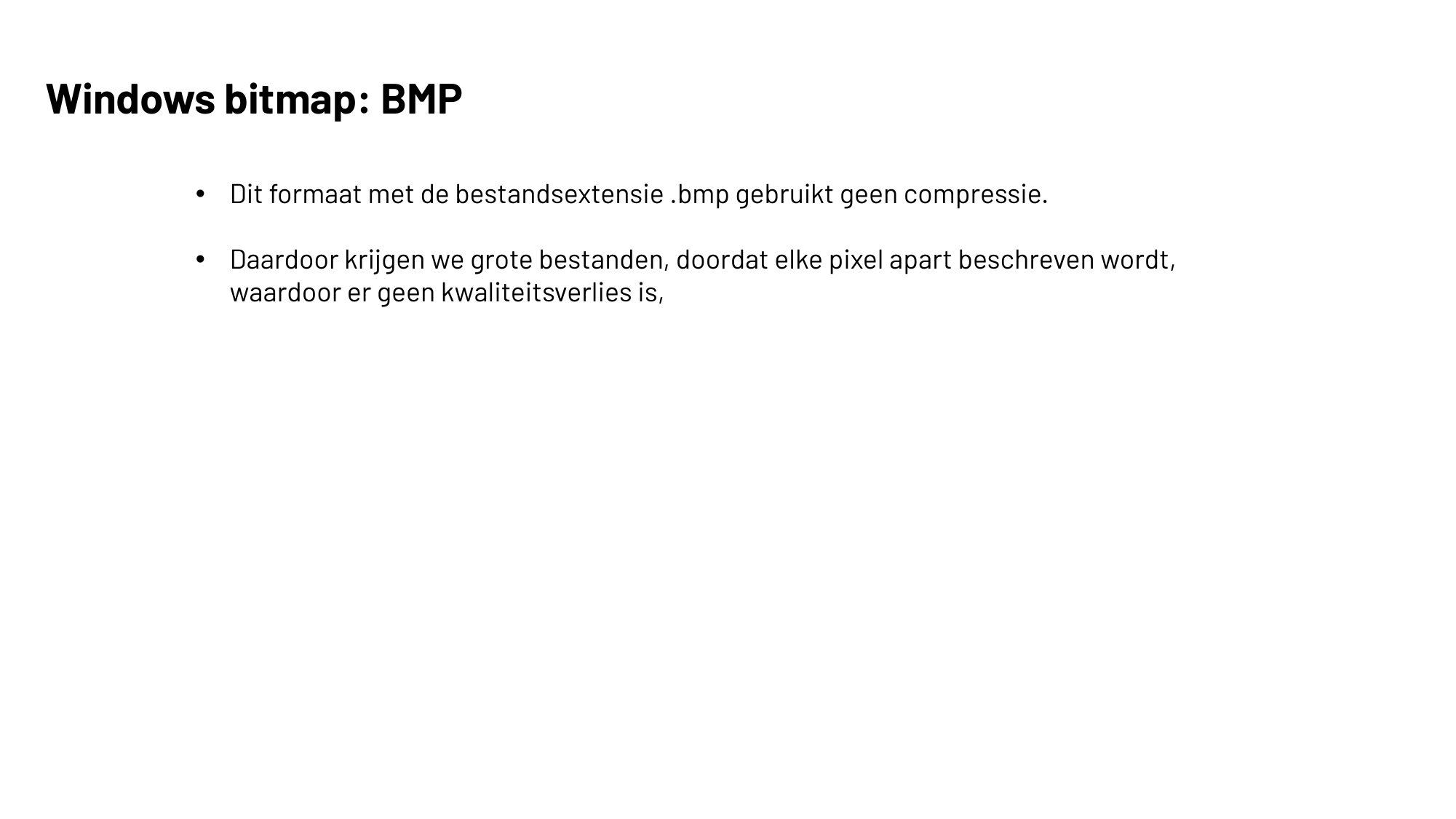

Windows bitmap: BMP
Dit formaat met de bestandsextensie .bmp gebruikt geen compressie.
Daardoor krijgen we grote bestanden, doordat elke pixel apart beschreven wordt, waardoor er geen kwaliteitsverlies is,